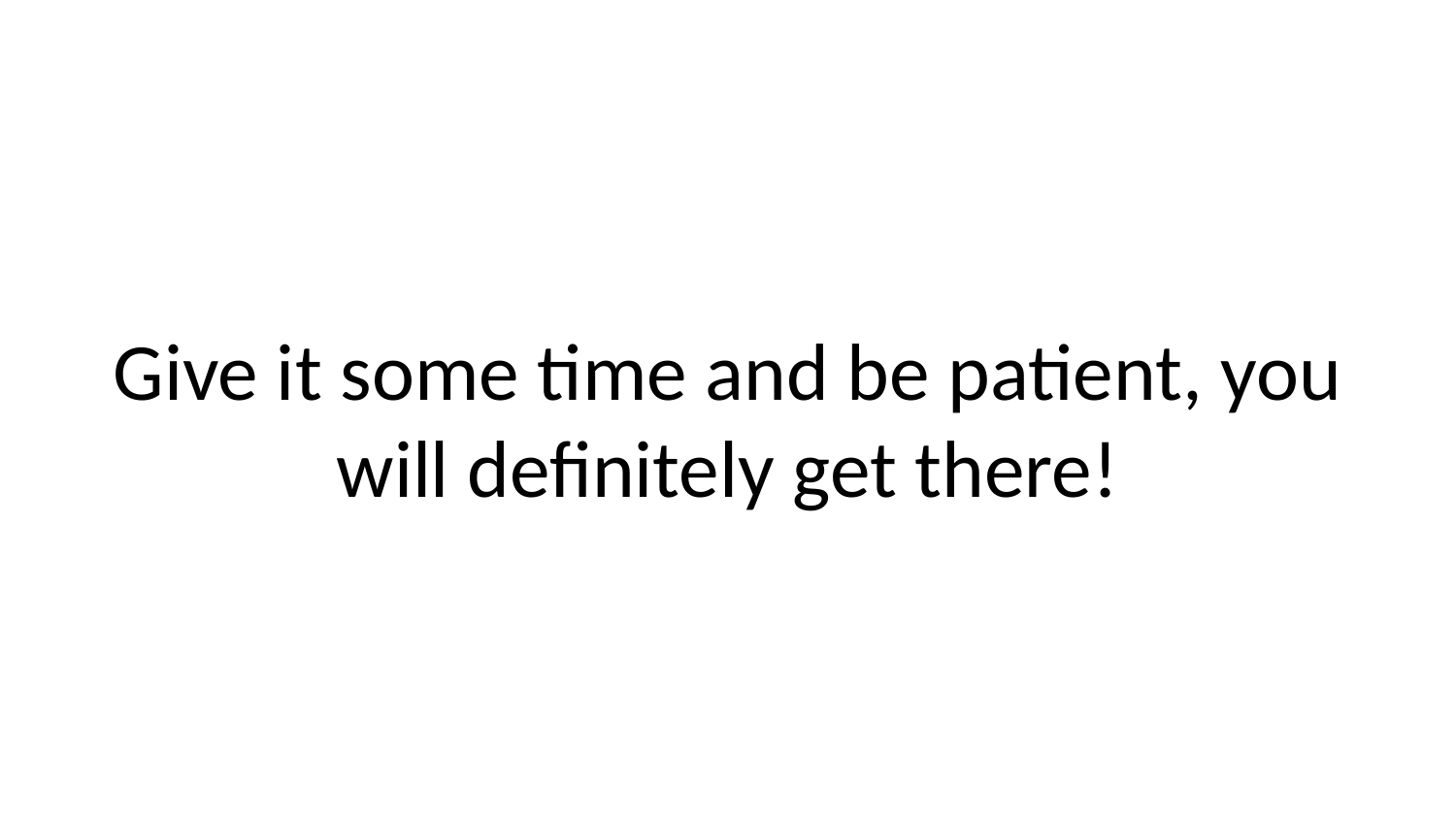

Give it some time and be patient, you will definitely get there!